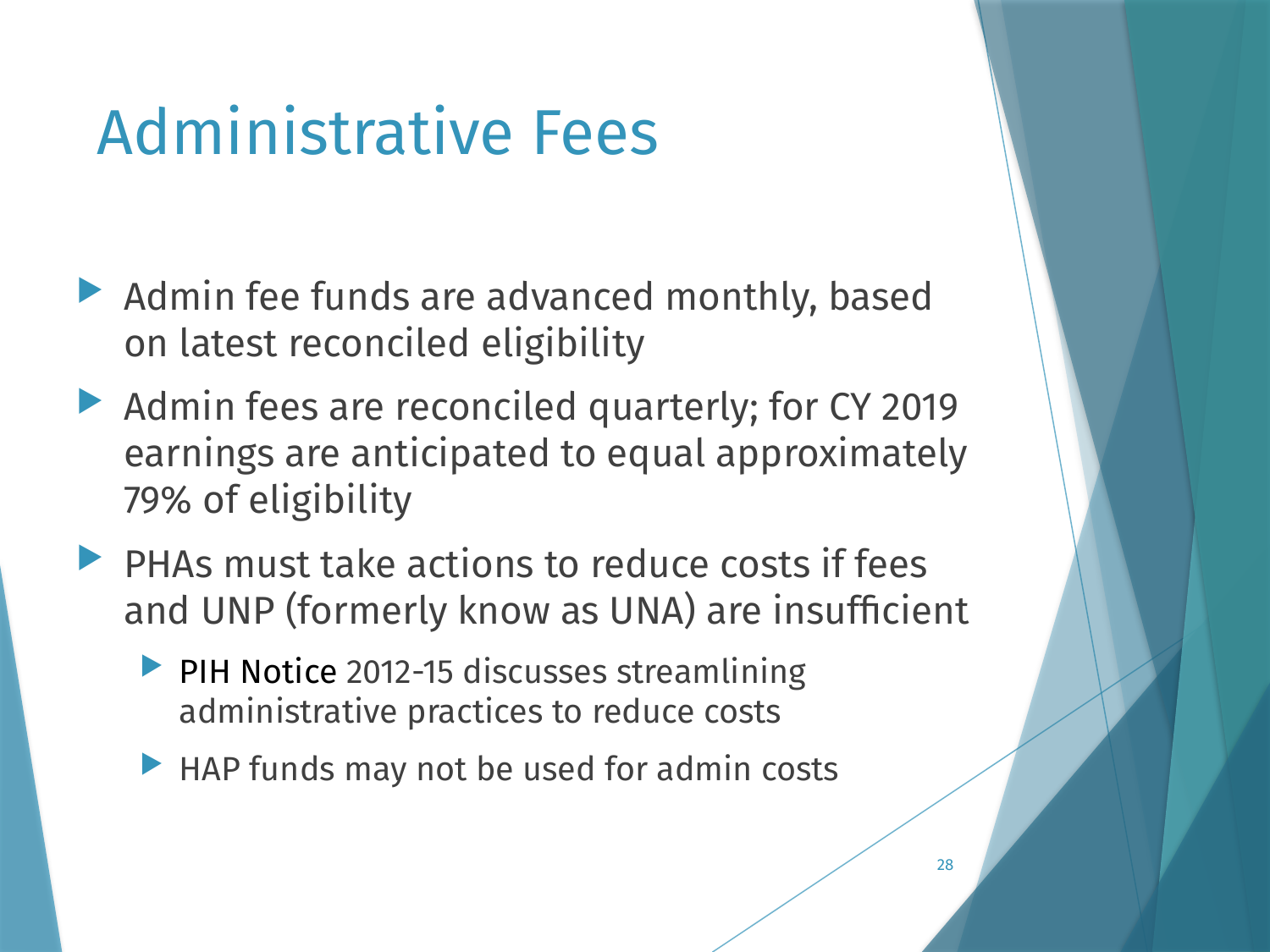

# Administrative Fees
Admin fee funds are advanced monthly, based on latest reconciled eligibility
Admin fees are reconciled quarterly; for CY 2019 earnings are anticipated to equal approximately 79% of eligibility
PHAs must take actions to reduce costs if fees and UNP (formerly know as UNA) are insufficient
PIH Notice 2012-15 discusses streamlining administrative practices to reduce costs
HAP funds may not be used for admin costs

28